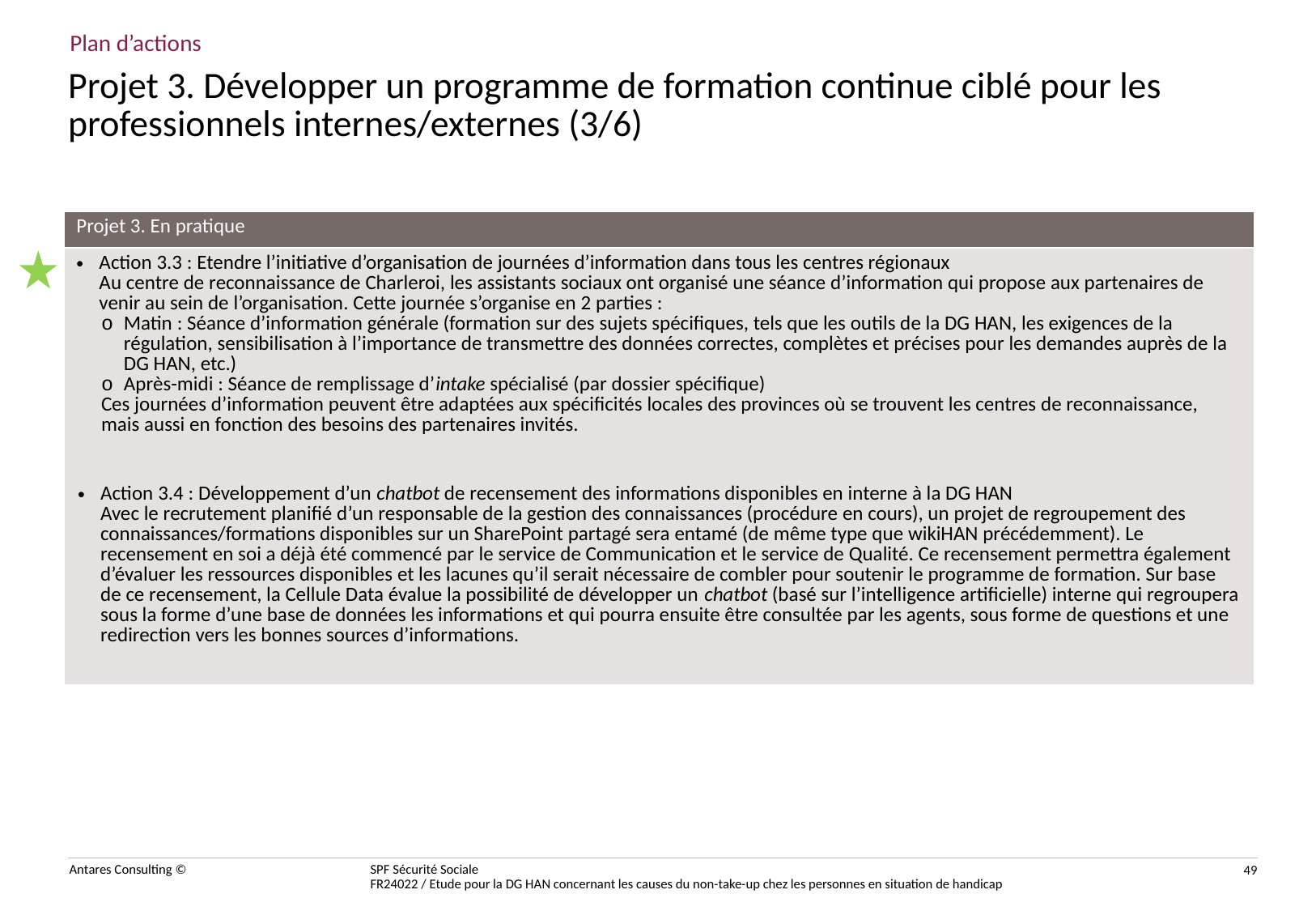

Plan d’actions
# Projet 3. Développer un programme de formation continue ciblé pour les professionnels internes/externes (3/6)
| Projet 3. En pratique |
| --- |
| Action 3.3 : Etendre l’initiative d’organisation de journées d’information dans tous les centres régionaux Au centre de reconnaissance de Charleroi, les assistants sociaux ont organisé une séance d’information qui propose aux partenaires de venir au sein de l’organisation. Cette journée s’organise en 2 parties : Matin : Séance d’information générale (formation sur des sujets spécifiques, tels que les outils de la DG HAN, les exigences de la régulation, sensibilisation à l’importance de transmettre des données correctes, complètes et précises pour les demandes auprès de la DG HAN, etc.) Après-midi : Séance de remplissage d’intake spécialisé (par dossier spécifique) Ces journées d’information peuvent être adaptées aux spécificités locales des provinces où se trouvent les centres de reconnaissance, mais aussi en fonction des besoins des partenaires invités. |
| Action 3.4 : Développement d’un chatbot de recensement des informations disponibles en interne à la DG HAN Avec le recrutement planifié d’un responsable de la gestion des connaissances (procédure en cours), un projet de regroupement des connaissances/formations disponibles sur un SharePoint partagé sera entamé (de même type que wikiHAN précédemment). Le recensement en soi a déjà été commencé par le service de Communication et le service de Qualité. Ce recensement permettra également d’évaluer les ressources disponibles et les lacunes qu’il serait nécessaire de combler pour soutenir le programme de formation. Sur base de ce recensement, la Cellule Data évalue la possibilité de développer un chatbot (basé sur l’intelligence artificielle) interne qui regroupera sous la forme d’une base de données les informations et qui pourra ensuite être consultée par les agents, sous forme de questions et une redirection vers les bonnes sources d’informations. |